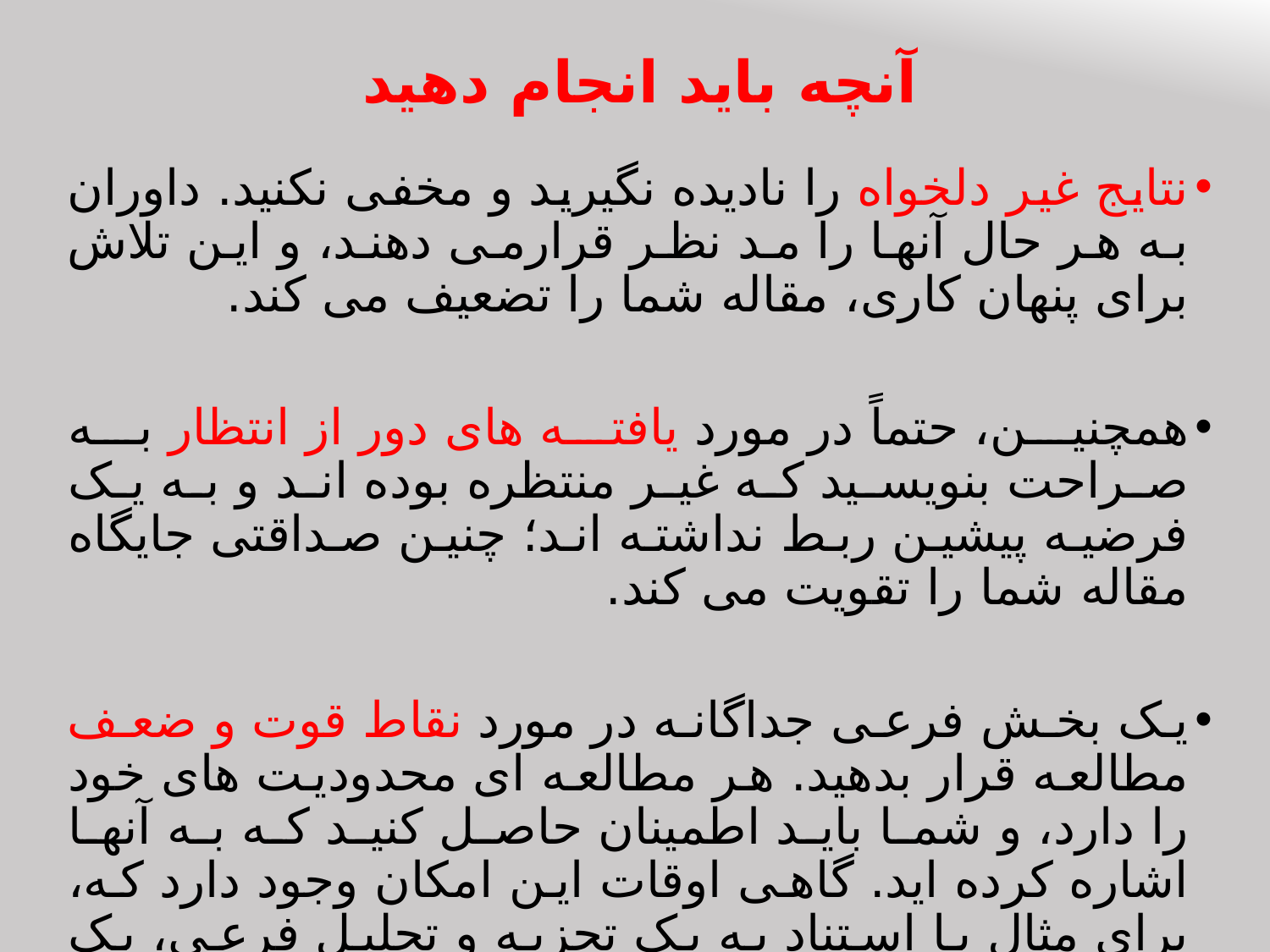

# آنچه باید انجام دهید
نتایج غیر دلخواه را نادیده نگیرید و مخفی نکنید. داوران به هر حال آنها را مد نظر قرارمی دهند، و این تلاش برای پنهان کاری، مقاله شما را تضعیف می کند.

همچنین، حتماً در مورد یافته های دور از انتظار به صراحت بنویسید که غیر منتظره بوده اند و به یک فرضیه پیشین ربط نداشته اند؛ چنین صداقتی جایگاه مقاله شما را تقویت می کند.

یک بخش فرعی جداگانه در مورد نقاط قوت و ضعف مطالعه قرار بدهید. هر مطالعه ای محدودیت های خود را دارد، و شما باید اطمینان حاصل کنید که به آنها اشاره کرده اید. گاهی اوقات این امکان وجود دارد که، برای مثال با استناد به یک تجزیه و تحلیل فرعی، یک محدودیت را با نقطه قوت خاصی خنثی کنید.